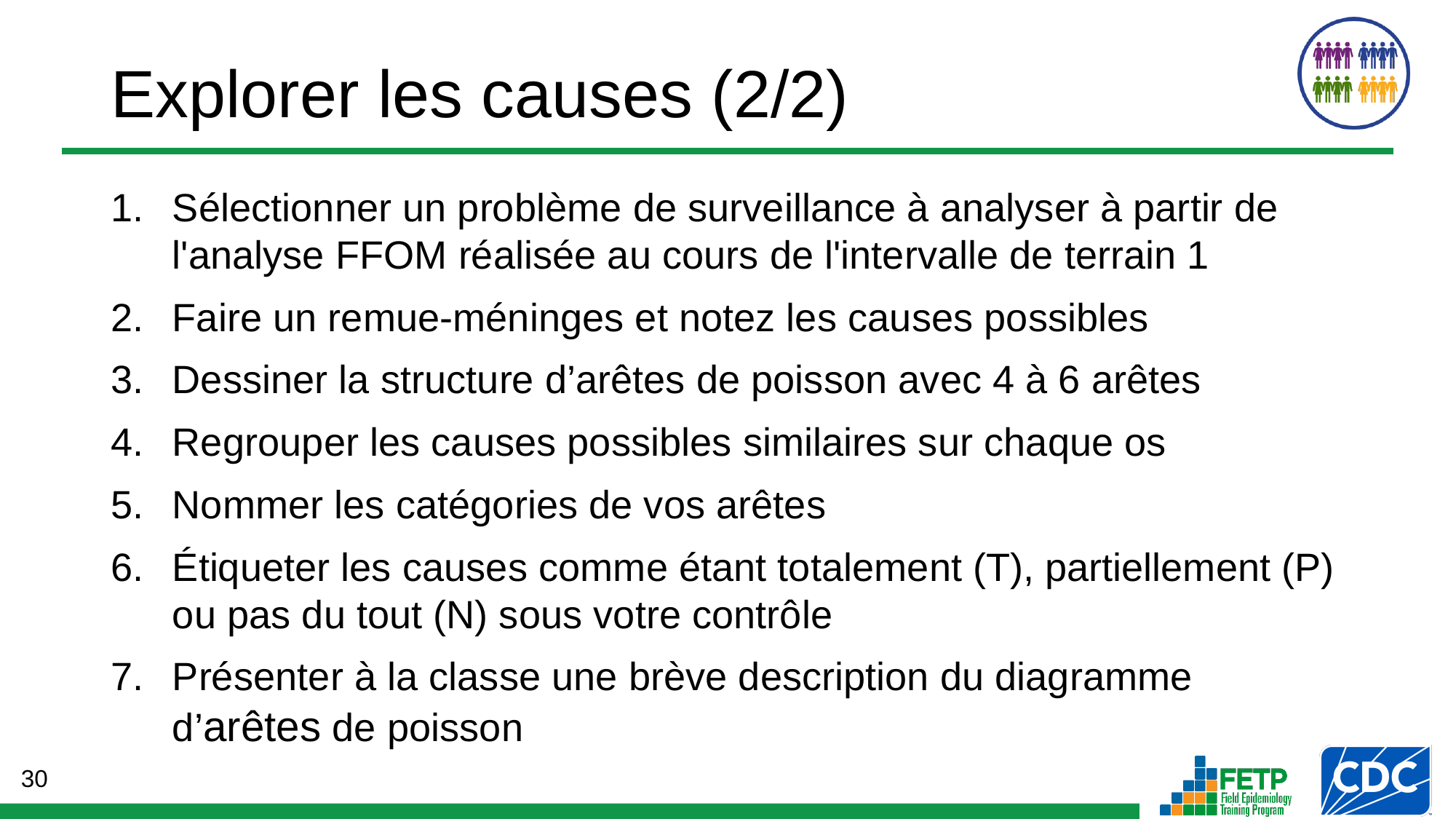

Explorer les causes (2/2)
Sélectionner un problème de surveillance à analyser à partir de l'analyse FFOM réalisée au cours de l'intervalle de terrain 1
Faire un remue-méninges et notez les causes possibles
Dessiner la structure d’arêtes de poisson avec 4 à 6 arêtes
Regrouper les causes possibles similaires sur chaque os
Nommer les catégories de vos arêtes
Étiqueter les causes comme étant totalement (T), partiellement (P) ou pas du tout (N) sous votre contrôle
Présenter à la classe une brève description du diagramme
d’arêtes de poisson